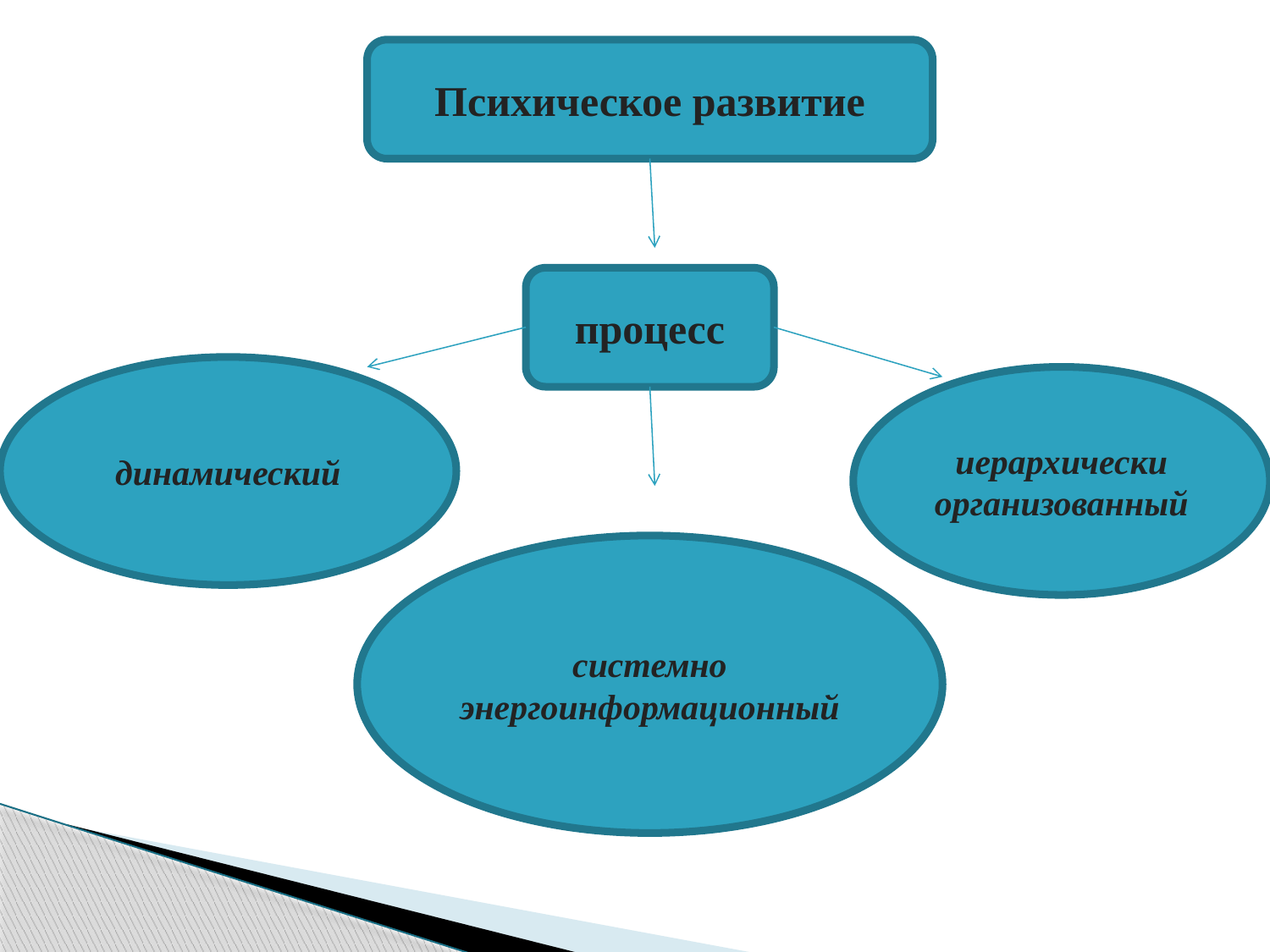

Психическое развитие
процесс
динамический
иерархически организованный
системно энергоинформационный